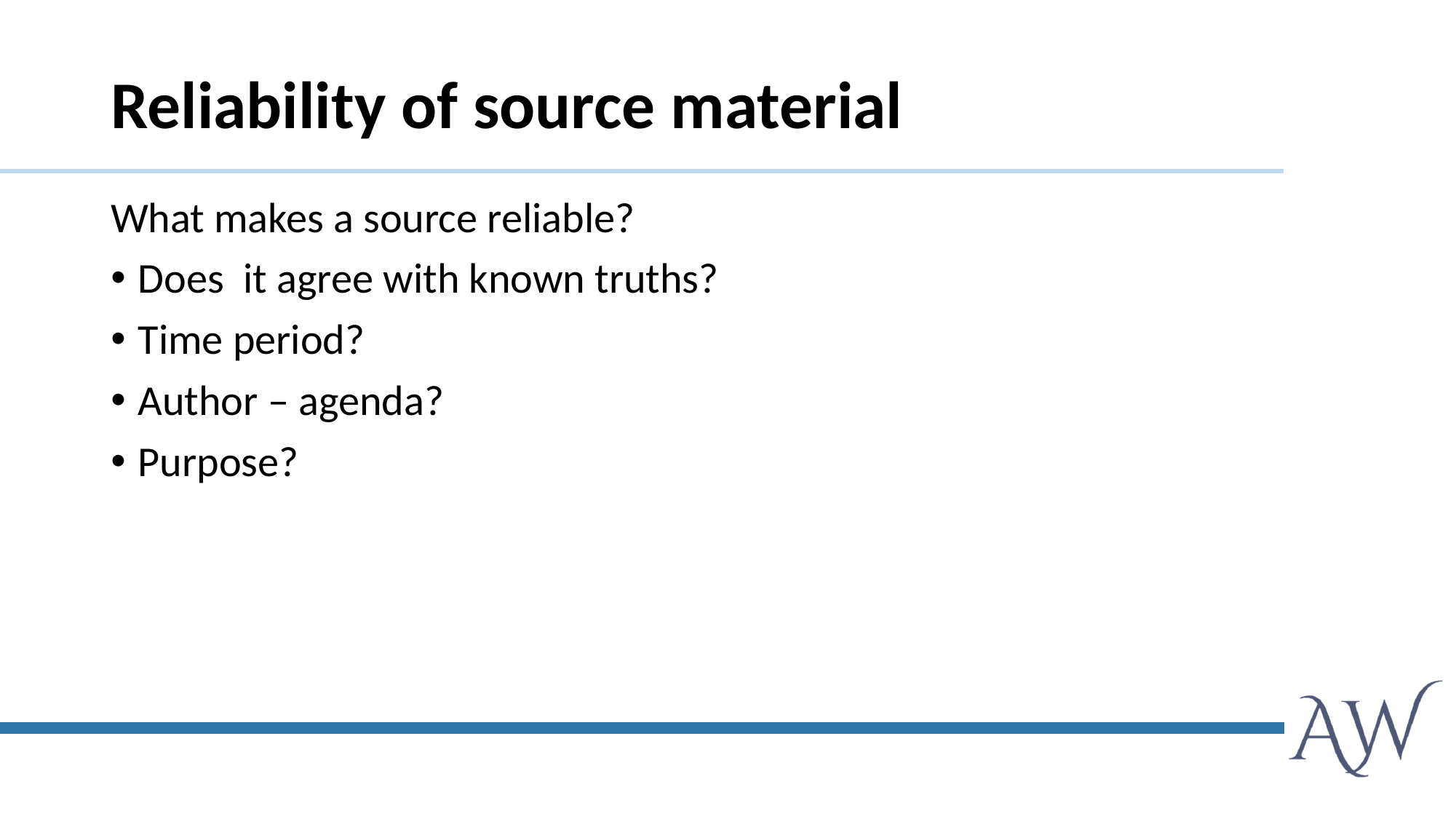

# Reliability of source material
What makes a source reliable?
Does  it agree with known truths?
Time period?
Author – agenda?
Purpose?